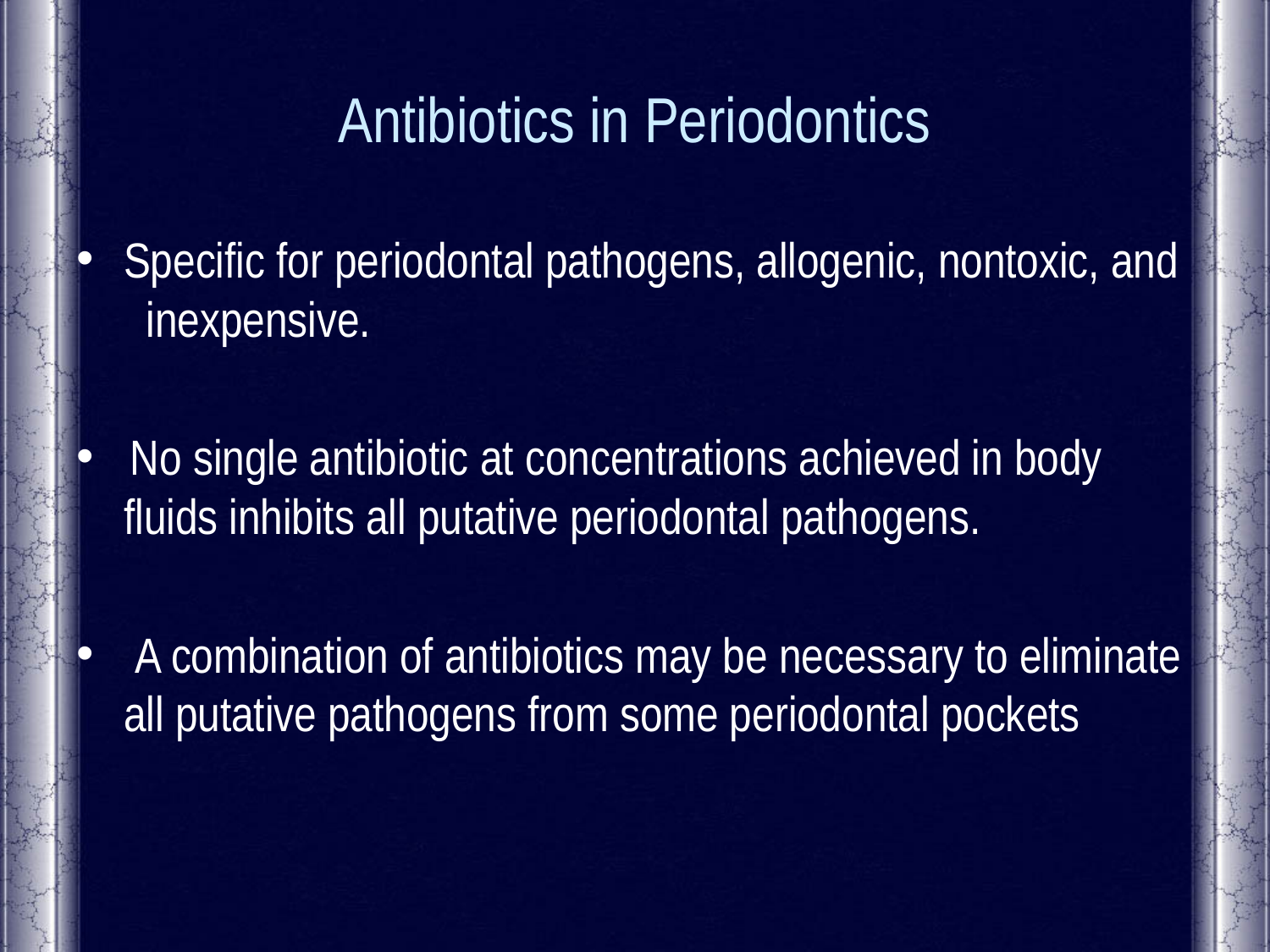

# Antibiotics in Periodontics
Specific for periodontal pathogens, allogenic, nontoxic, and    inexpensive.

 No single antibiotic at concentrations achieved in body fluids inhibits all putative periodontal pathogens.

 A combination of antibiotics may be necessary to eliminate all putative pathogens from some periodontal pockets